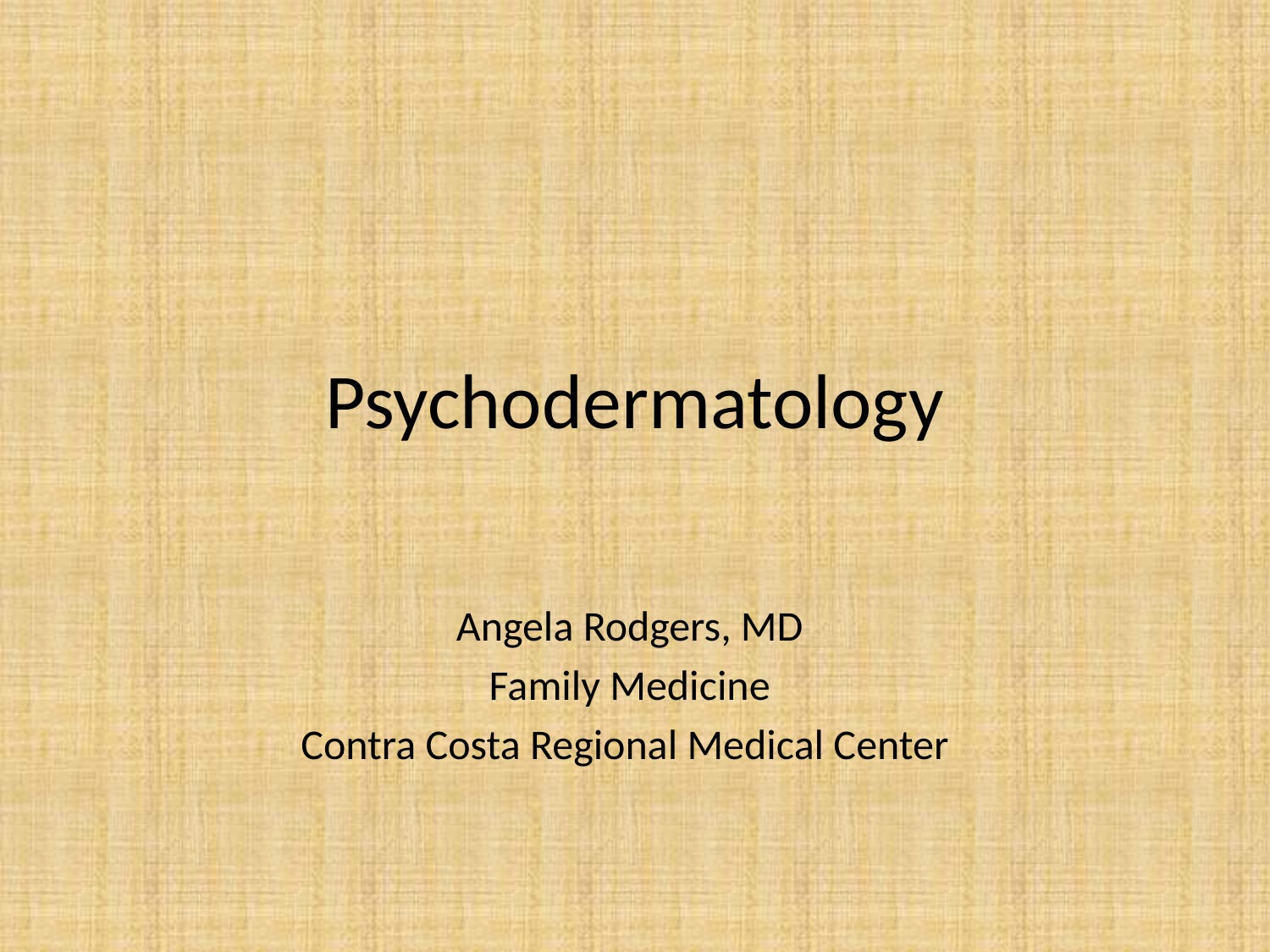

# Psychodermatology
Angela Rodgers, MD
Family Medicine
Contra Costa Regional Medical Center